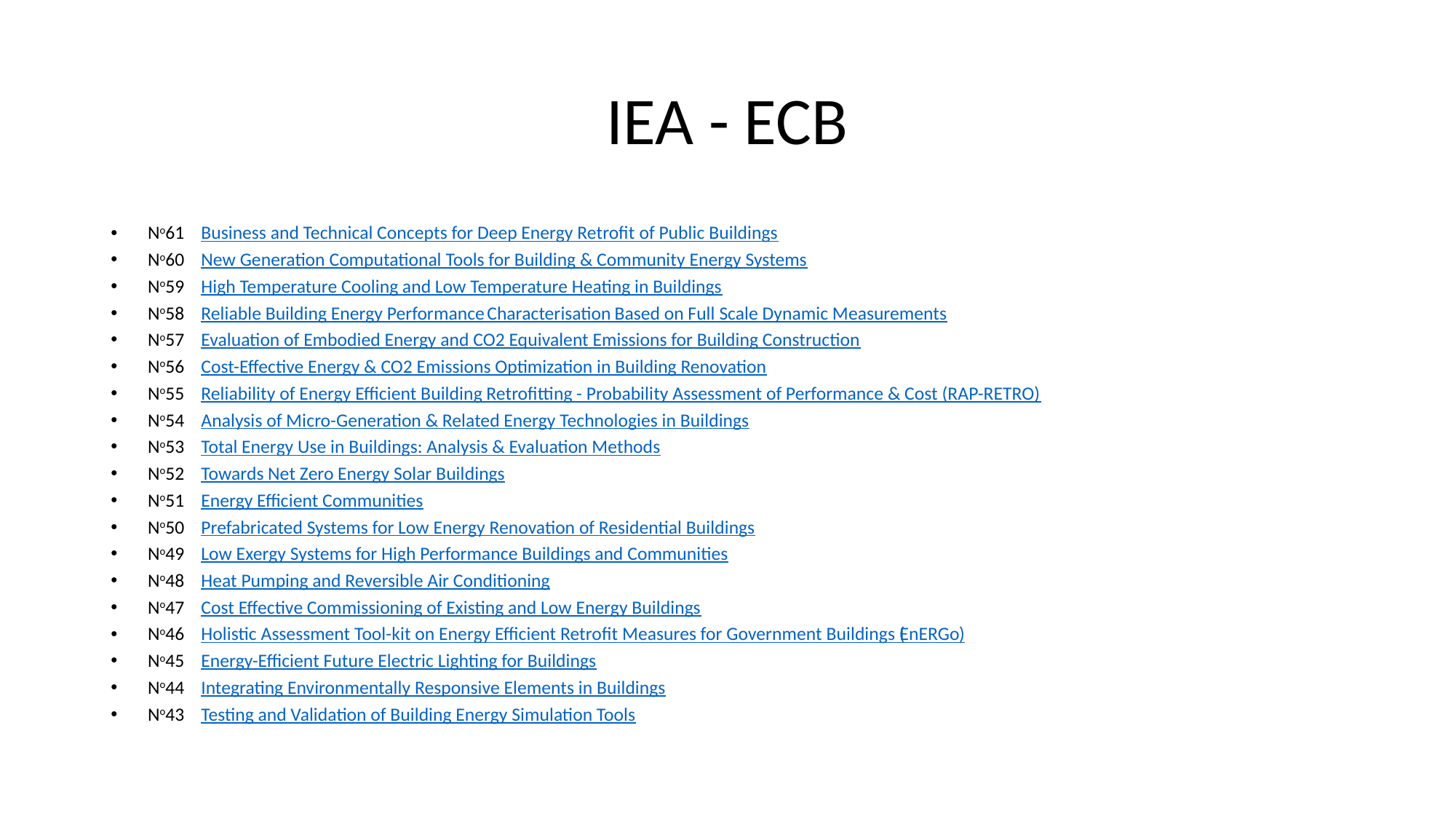

# IEA - ECB
No61    Business and Technical Concepts for Deep Energy Retrofit of Public Buildings
No60    New Generation Computational Tools for Building & Community Energy Systems
No59    High Temperature Cooling and Low Temperature Heating in Buildings
No58    Reliable Building Energy Performance Characterisation Based on Full Scale Dynamic Measurements
No57    Evaluation of Embodied Energy and CO2 Equivalent Emissions for Building Construction
No56    Cost-Effective Energy & CO2 Emissions Optimization in Building Renovation
No55    Reliability of Energy Efficient Building Retrofitting - Probability Assessment of Performance & Cost (RAP-RETRO)
No54    Analysis of Micro-Generation & Related Energy Technologies in Buildings
No53    Total Energy Use in Buildings: Analysis & Evaluation Methods
No52    Towards Net Zero Energy Solar Buildings
No51    Energy Efficient Communities
No50    Prefabricated Systems for Low Energy Renovation of Residential Buildings
No49    Low Exergy Systems for High Performance Buildings and Communities
No48    Heat Pumping and Reversible Air Conditioning
No47    Cost Effective Commissioning of Existing and Low Energy Buildings
No46    Holistic Assessment Tool-kit on Energy Efficient Retrofit Measures for Government Buildings (EnERGo)
No45    Energy-Efficient Future Electric Lighting for Buildings
No44    Integrating Environmentally Responsive Elements in Buildings
No43    Testing and Validation of Building Energy Simulation Tools